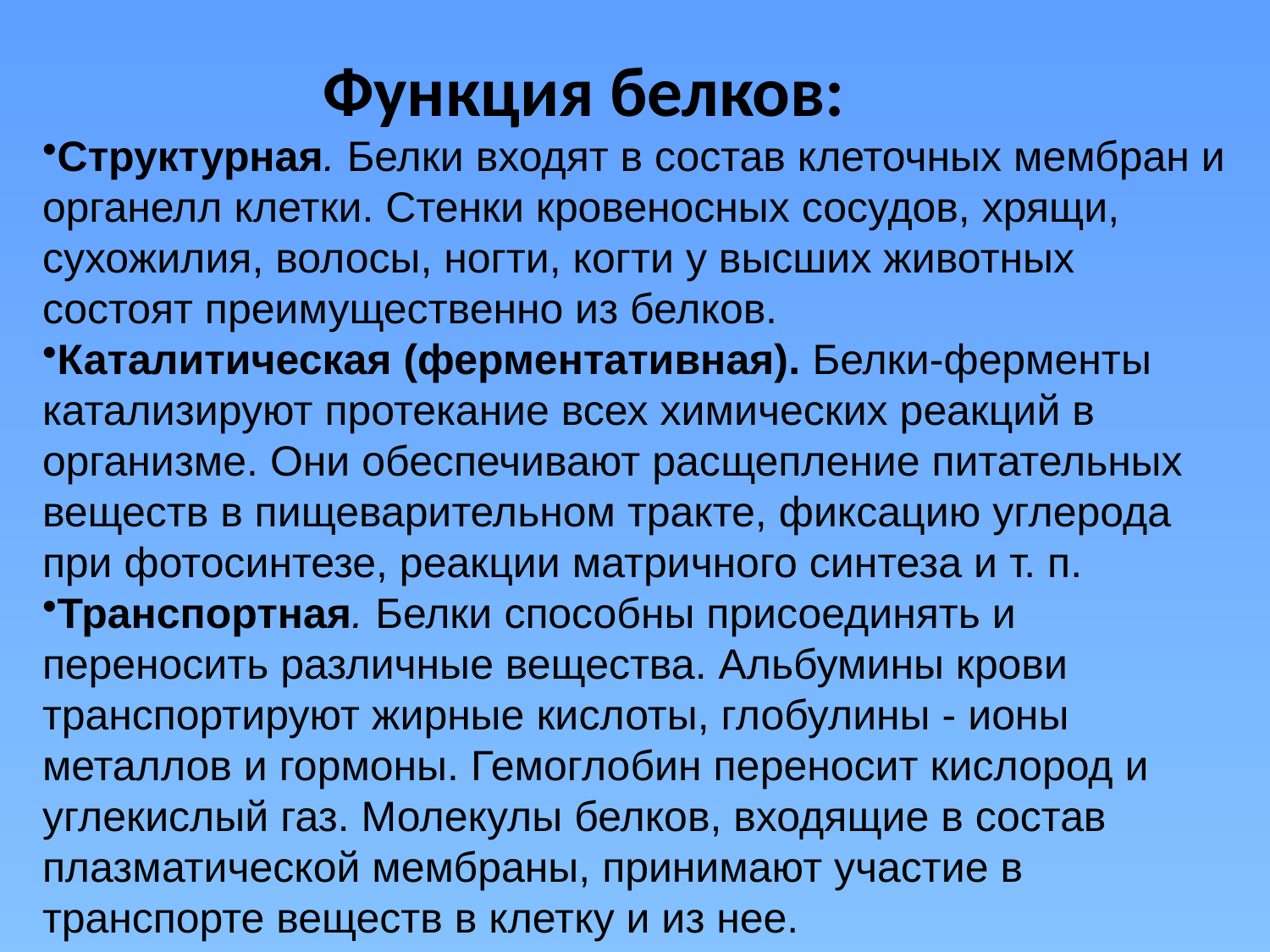

Функция белков:
Структурная. Белки входят в состав клеточных мембран и органелл клет­ки. Стенки кровеносных сосудов, хрящи, сухожилия, волосы, ногти, когти у высших животных состоят преимущественно из белков.
Каталитическая (ферментативная). Белки-ферменты катализируют протекание всех химических реакций в организме. Они обеспечивают рас­щепление питательных веществ в пищеварительном тракте, фиксацию углерода при фотосинтезе, реакции матричного синтеза и т. п.
Транспортная. Белки способны присоединять и переносить различные вещества. Альбумины крови транспортируют жирные кислоты, глобулины - ионы металлов и гормоны. Гемоглобин пе­реносит кислород и углекислый газ. Молекулы белков, входящие в состав плазматической мем­браны, принимают участие в транспорте веществ в клетку и из нее.